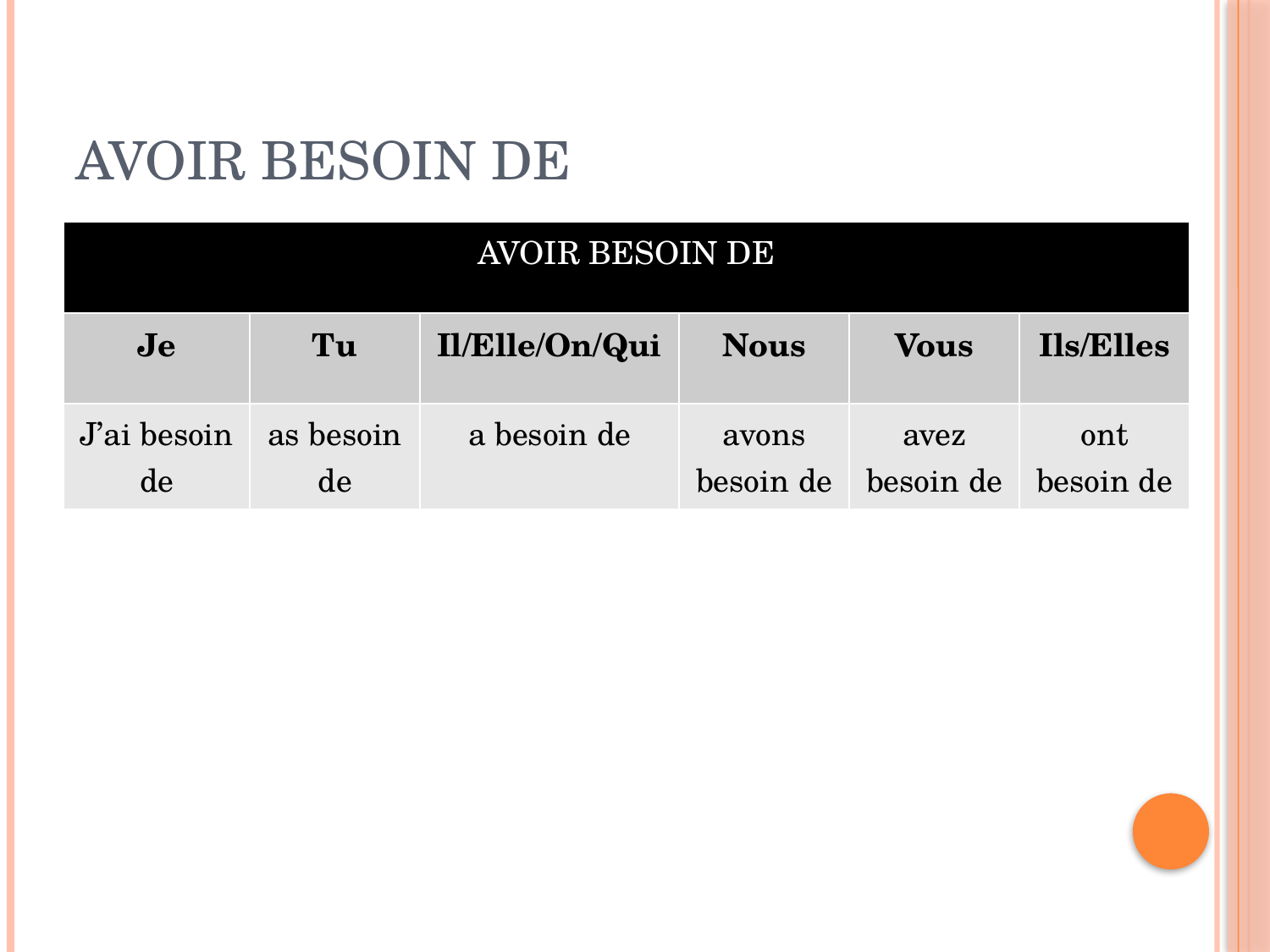

# Avoir besoin de
| AVOIR BESOIN DE |  |  |  |  |  |
| --- | --- | --- | --- | --- | --- |
| Je | Tu | Il/Elle/On/Qui | Nous | Vous | Ils/Elles |
| J’ai besoin de | as besoin de | a besoin de | avons besoin de | avez besoin de | ont besoin de |